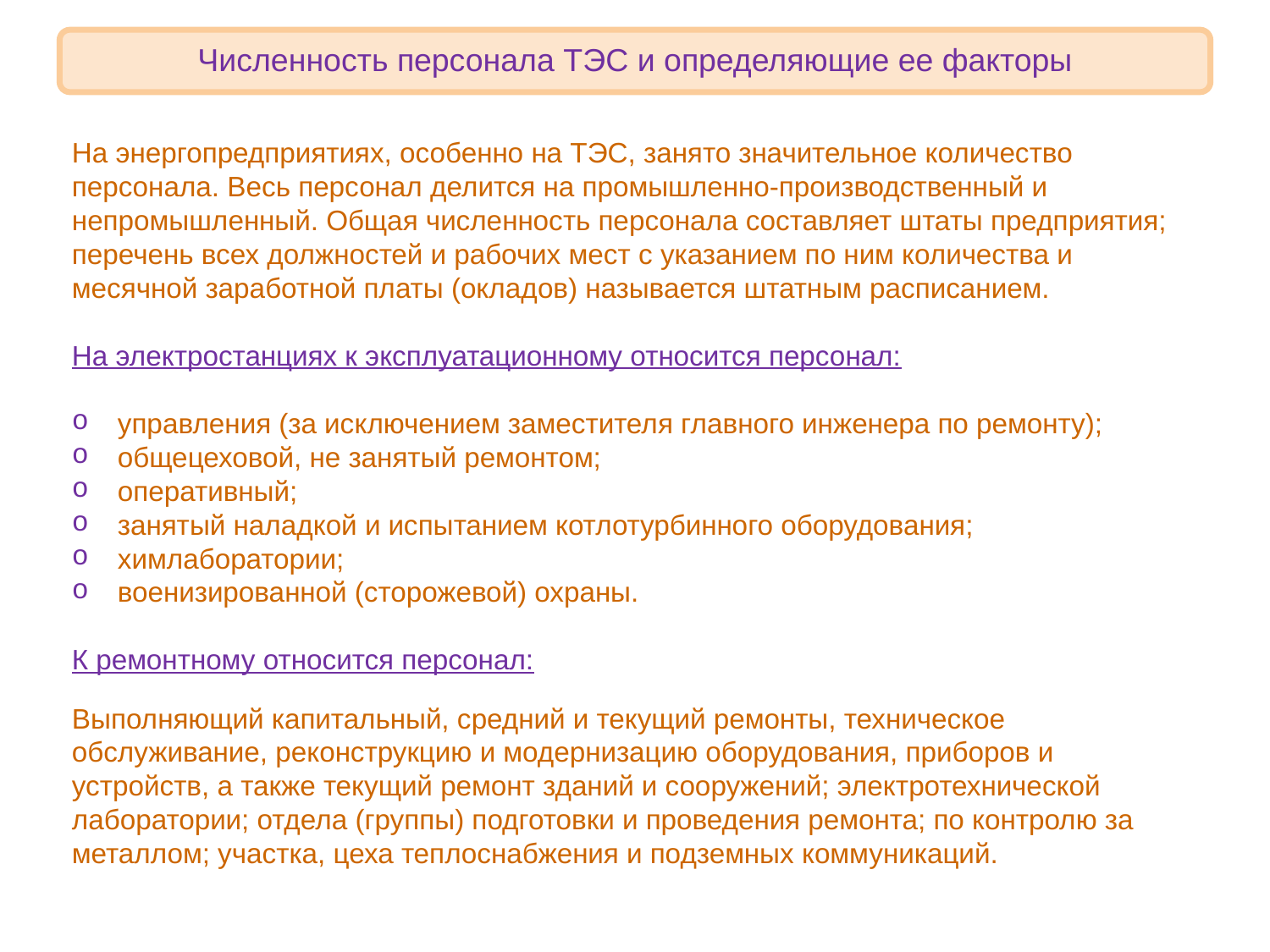

Численность персонала ТЭС и определяющие ее факторы
На энергопредприятиях, особенно на ТЭС, занято значительное количество персонала. Весь персонал делится на промышленно-производственный и непромышленный. Общая численность персонала составляет штаты предприятия; перечень всех должностей и рабочих мест с указанием по ним количества и месячной заработной платы (окладов) называется штатным расписанием.

На электростанциях к эксплуатационному относится персонал:

  управления (за исключением заместителя главного инженера по ремонту);
  общецеховой, не занятый ремонтом;
  оперативный;
  занятый наладкой и испытанием котлотурбинного оборудования;
  химлаборатории;
  военизированной (сторожевой) охраны.

К ремонтному относится персонал:
Выполняющий капитальный, средний и текущий ремонты, техническое обслуживание, реконструкцию и модернизацию оборудования, приборов и устройств, а также текущий ремонт зданий и сооружений; электротехнической лаборатории; отдела (группы) подготовки и проведения ремонта; по контролю за металлом; участка, цеха теплоснабжения и подземных коммуникаций.